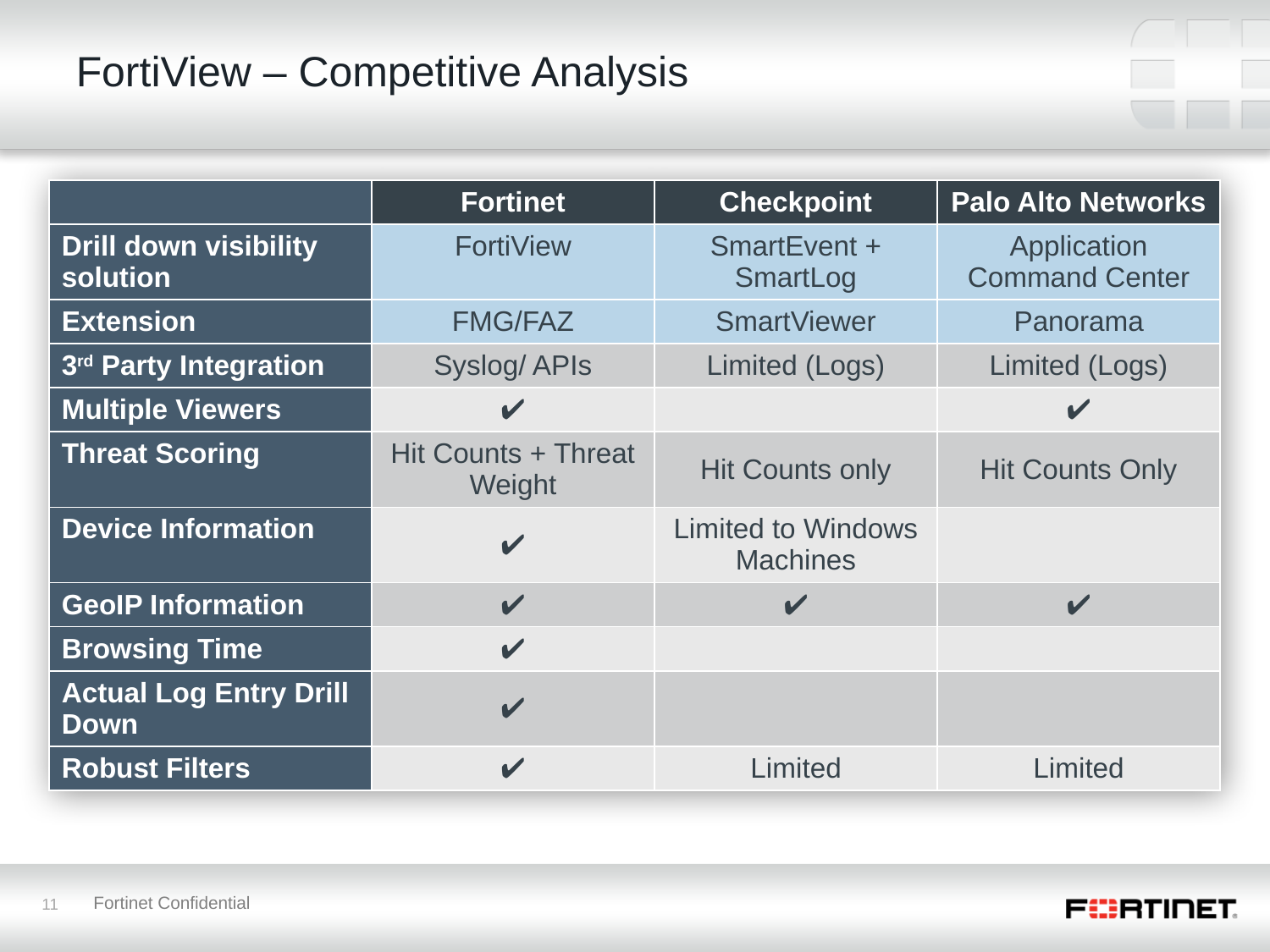

# FortiView – Competitive Analysis
|  | Fortinet | Checkpoint | Palo Alto Networks |
| --- | --- | --- | --- |
| Drill down visibility solution | FortiView | SmartEvent + SmartLog | Application Command Center |
| Extension | FMG/FAZ | SmartViewer | Panorama |
| 3rd Party Integration | Syslog/ APIs | Limited (Logs) | Limited (Logs) |
| Multiple Viewers | ✔ |  | ✔ |
| Threat Scoring | Hit Counts + Threat Weight | Hit Counts only | Hit Counts Only |
| Device Information | ✔ | Limited to Windows Machines |  |
| GeoIP Information | ✔ | ✔ | ✔ |
| Browsing Time | ✔ |  |  |
| Actual Log Entry Drill Down | ✔ |  |  |
| Robust Filters | ✔ | Limited | Limited |